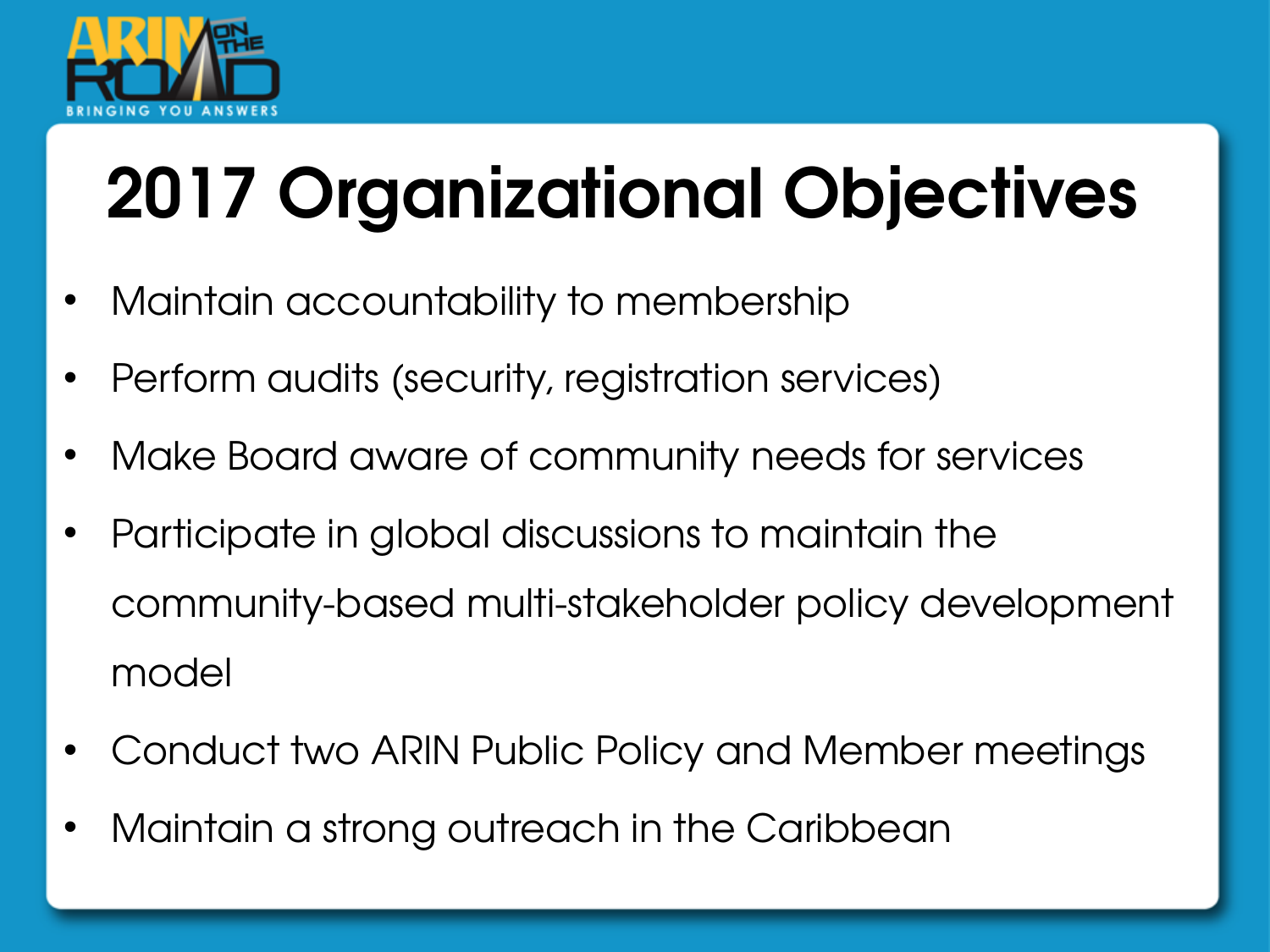

# 2017 Organizational Objectives
Maintain accountability to membership
Perform audits (security, registration services)
Make Board aware of community needs for services
Participate in global discussions to maintain the community-based multi-stakeholder policy development model
Conduct two ARIN Public Policy and Member meetings
Maintain a strong outreach in the Caribbean